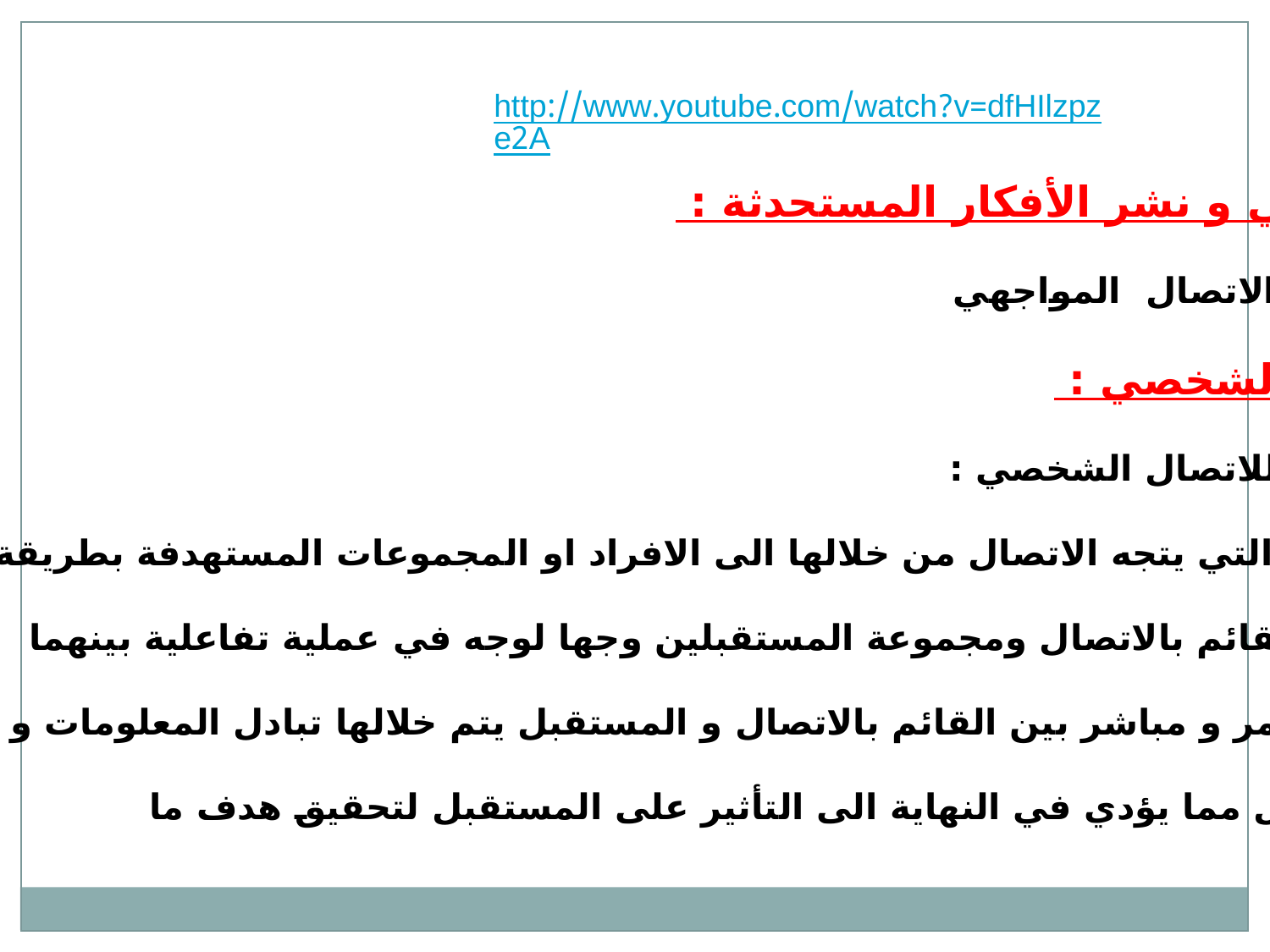

http://www.youtube.com/watch?v=dfHIlzpze2A

الاتصال الشخصي و نشر الأفكار المستحدثة :

التأثير الشخصي أو الاتصال  المواجهي

تعريف الاتصال الشخصي :

هناك عدة تعريفات للاتصال الشخصي :

هو قنوات الاتصال التي يتجه الاتصال من خلالها الى الافراد او المجموعات المستهدفة بطريقة مباشرة

بحيث يلتقي فيها القائم بالاتصال ومجموعة المستقبلين وجها لوجه في عملية تفاعلية بينهما

 عملية تفاعل مستمر و مباشر بين القائم بالاتصال و المستقبل يتم خلالها تبادل المعلومات و الاراء و الاتجاهات

 بين طرفي الاتصال مما يؤدي في النهاية الى التأثير على المستقبل لتحقيق هدف ما